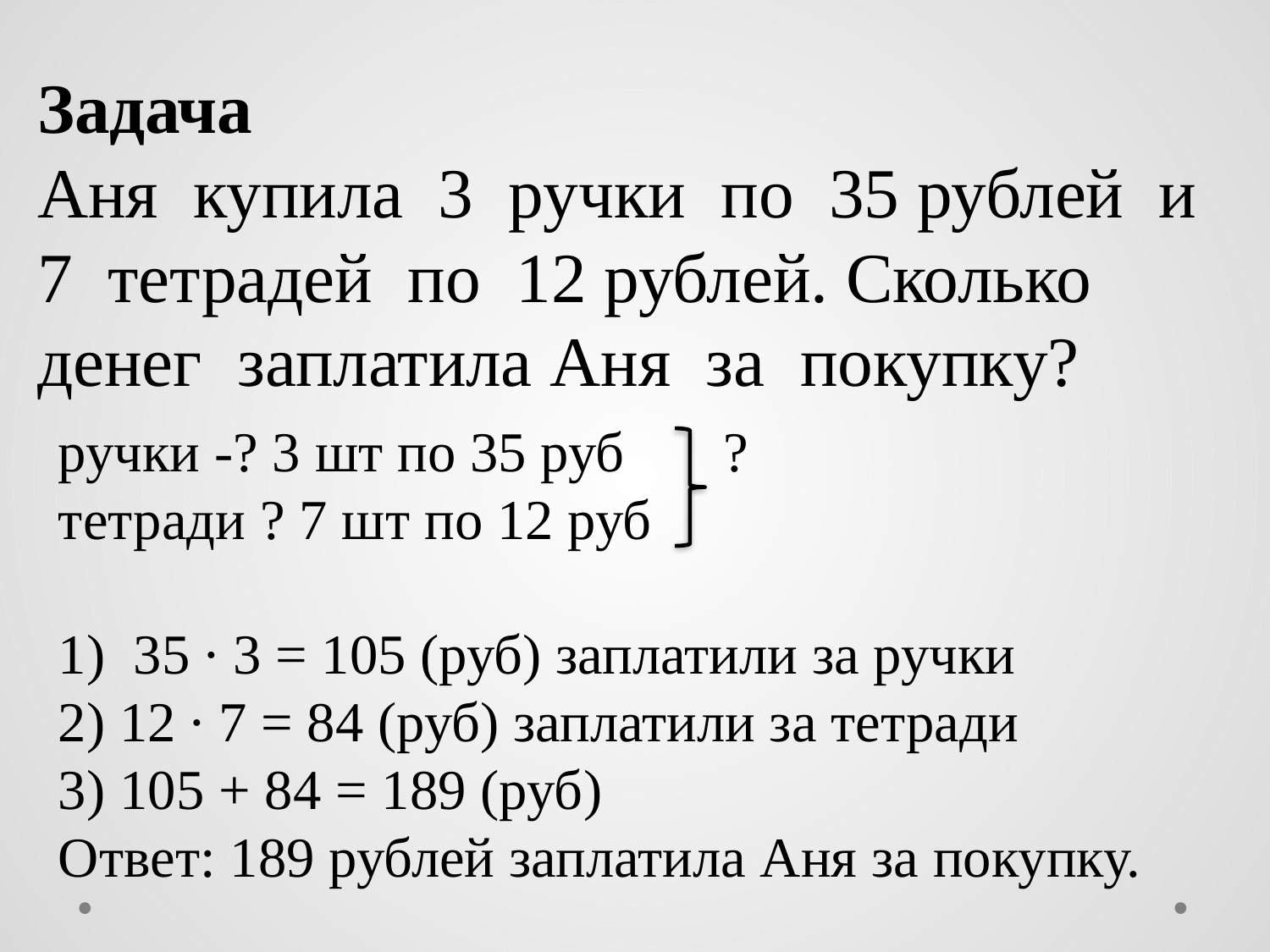

Задача
Аня  купила  3  ручки  по  35 рублей  и  7  тетрадей  по  12 рублей. Сколько  денег  заплатила Аня  за  покупку?
ручки -? 3 шт по 35 руб       ?
тетради ? 7 шт по 12 руб
1)  35 ∙ 3 = 105 (руб) заплатили за ручки
2) 12 ∙ 7 = 84 (руб) заплатили за тетради
3) 105 + 84 = 189 (руб)
Ответ: 189 рублей заплатила Аня за покупку.